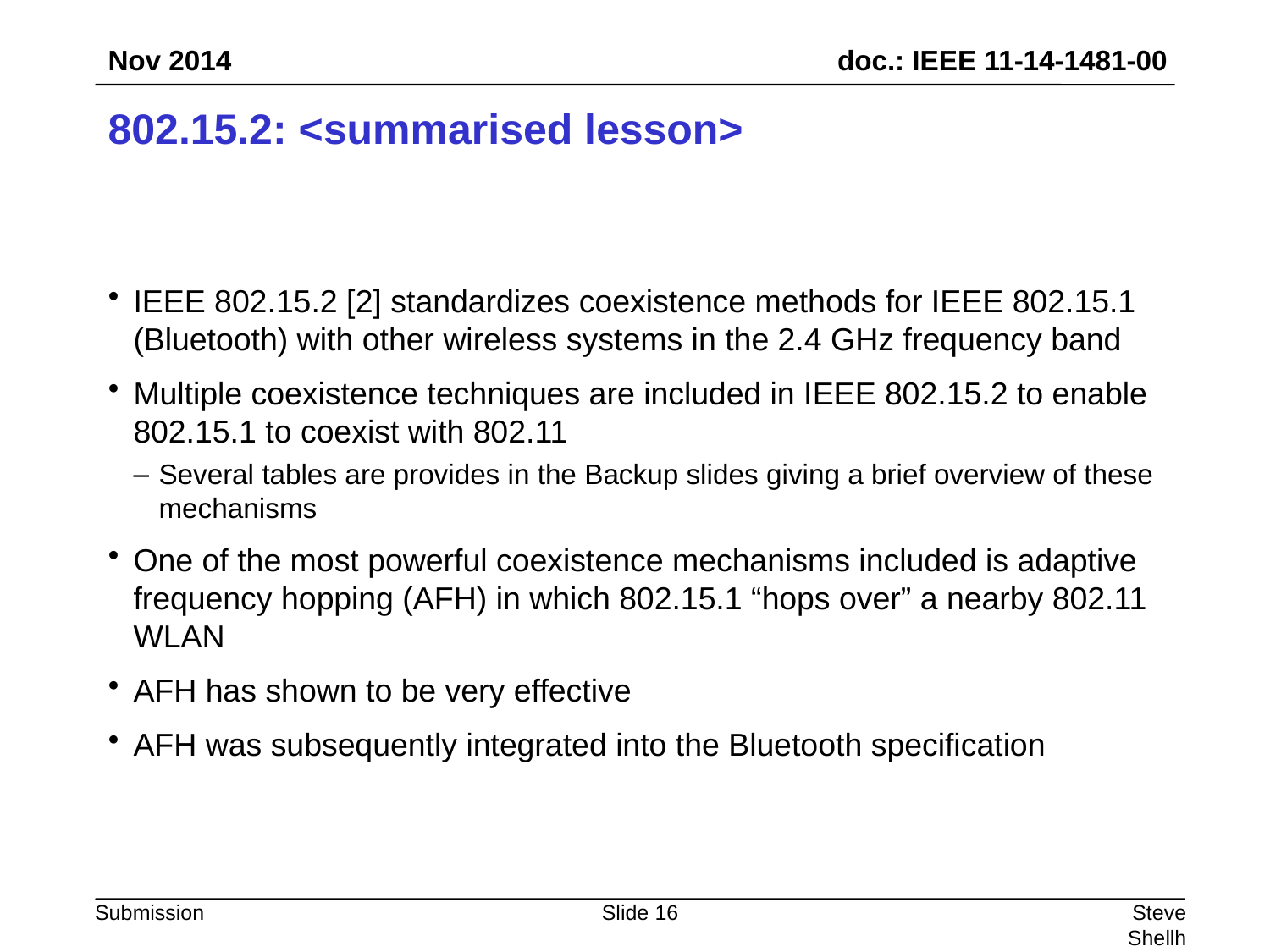

Nov 2014
# 802.15.2: <summarised lesson>
IEEE 802.15.2 [2] standardizes coexistence methods for IEEE 802.15.1 (Bluetooth) with other wireless systems in the 2.4 GHz frequency band
Multiple coexistence techniques are included in IEEE 802.15.2 to enable 802.15.1 to coexist with 802.11
Several tables are provides in the Backup slides giving a brief overview of these mechanisms
One of the most powerful coexistence mechanisms included is adaptive frequency hopping (AFH) in which 802.15.1 “hops over” a nearby 802.11 WLAN
AFH has shown to be very effective
AFH was subsequently integrated into the Bluetooth specification

Slide 16
Steve Shellhammer, Qualcomm